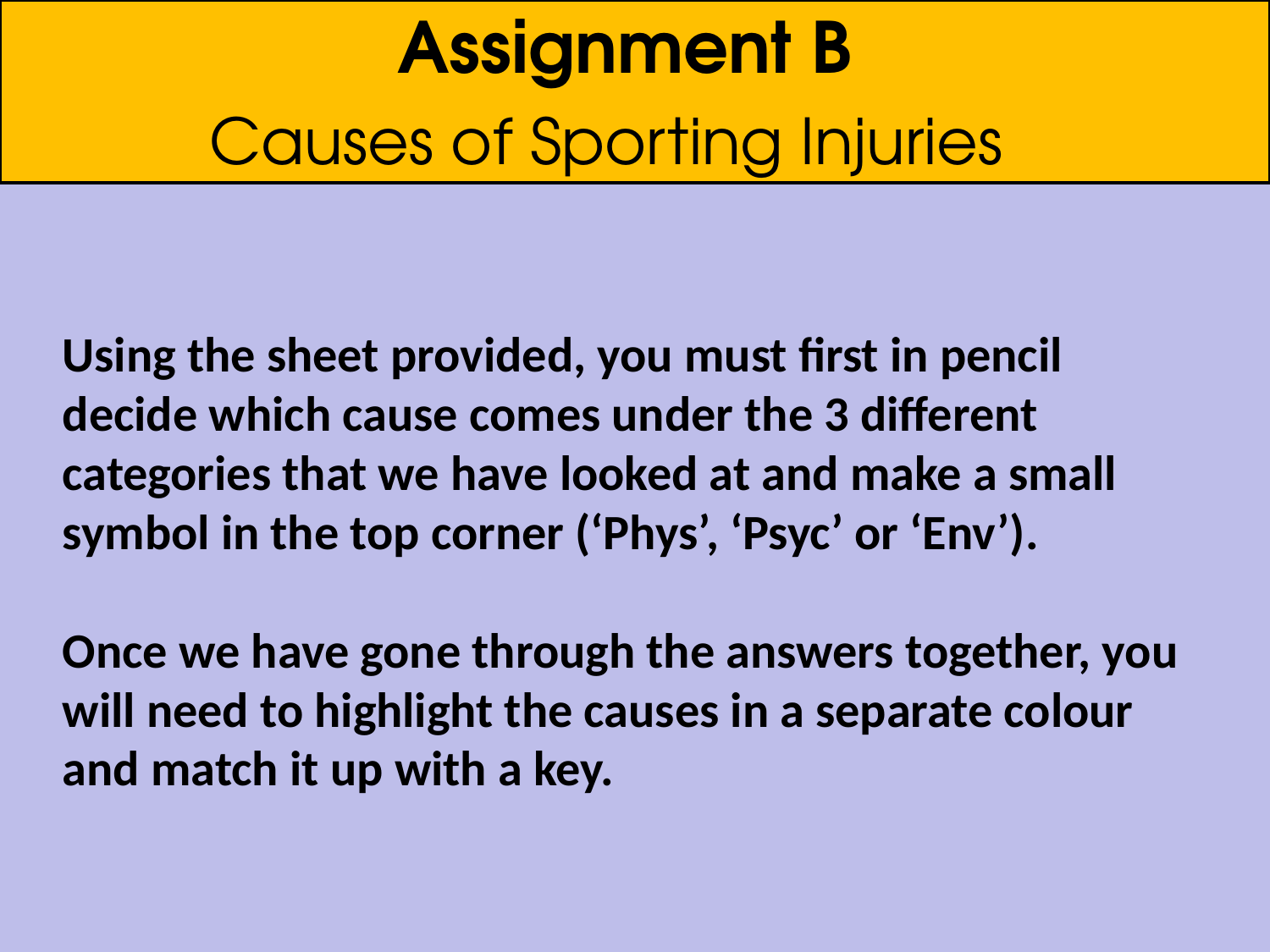

# Assignment B Causes of Sporting Injuries

Using the sheet provided, you must first in pencil decide which cause comes under the 3 different categories that we have looked at and make a small symbol in the top corner (‘Phys’, ‘Psyc’ or ‘Env’).

Once we have gone through the answers together, you will need to highlight the causes in a separate colour and match it up with a key.